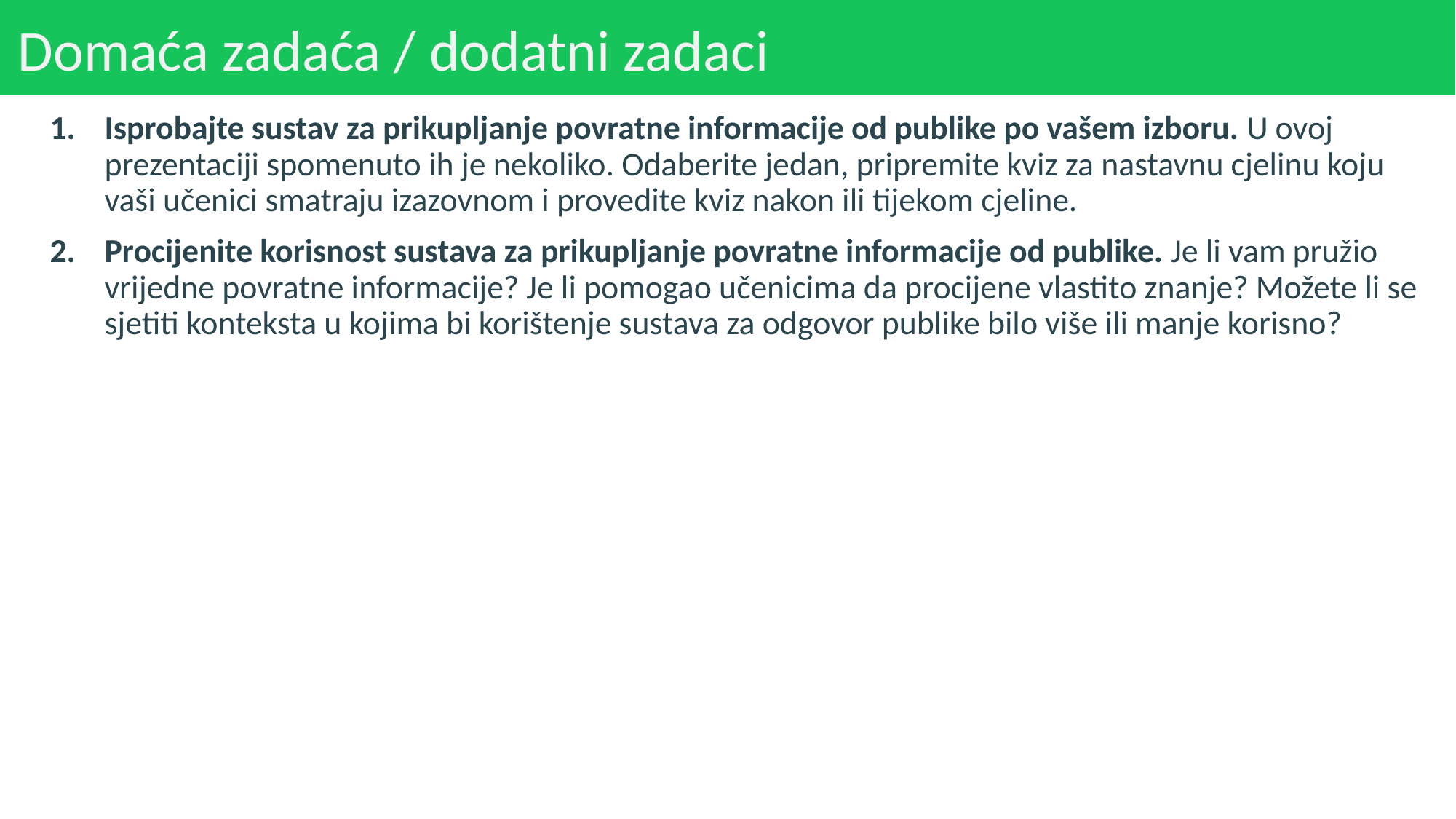

# Domaća zadaća / dodatni zadaci
Isprobajte sustav za prikupljanje povratne informacije od publike po vašem izboru. U ovoj prezentaciji spomenuto ih je nekoliko. Odaberite jedan, pripremite kviz za nastavnu cjelinu koju vaši učenici smatraju izazovnom i provedite kviz nakon ili tijekom cjeline.
Procijenite korisnost sustava za prikupljanje povratne informacije od publike. Je li vam pružio vrijedne povratne informacije? Je li pomogao učenicima da procijene vlastito znanje? Možete li se sjetiti konteksta u kojima bi korištenje sustava za odgovor publike bilo više ili manje korisno?